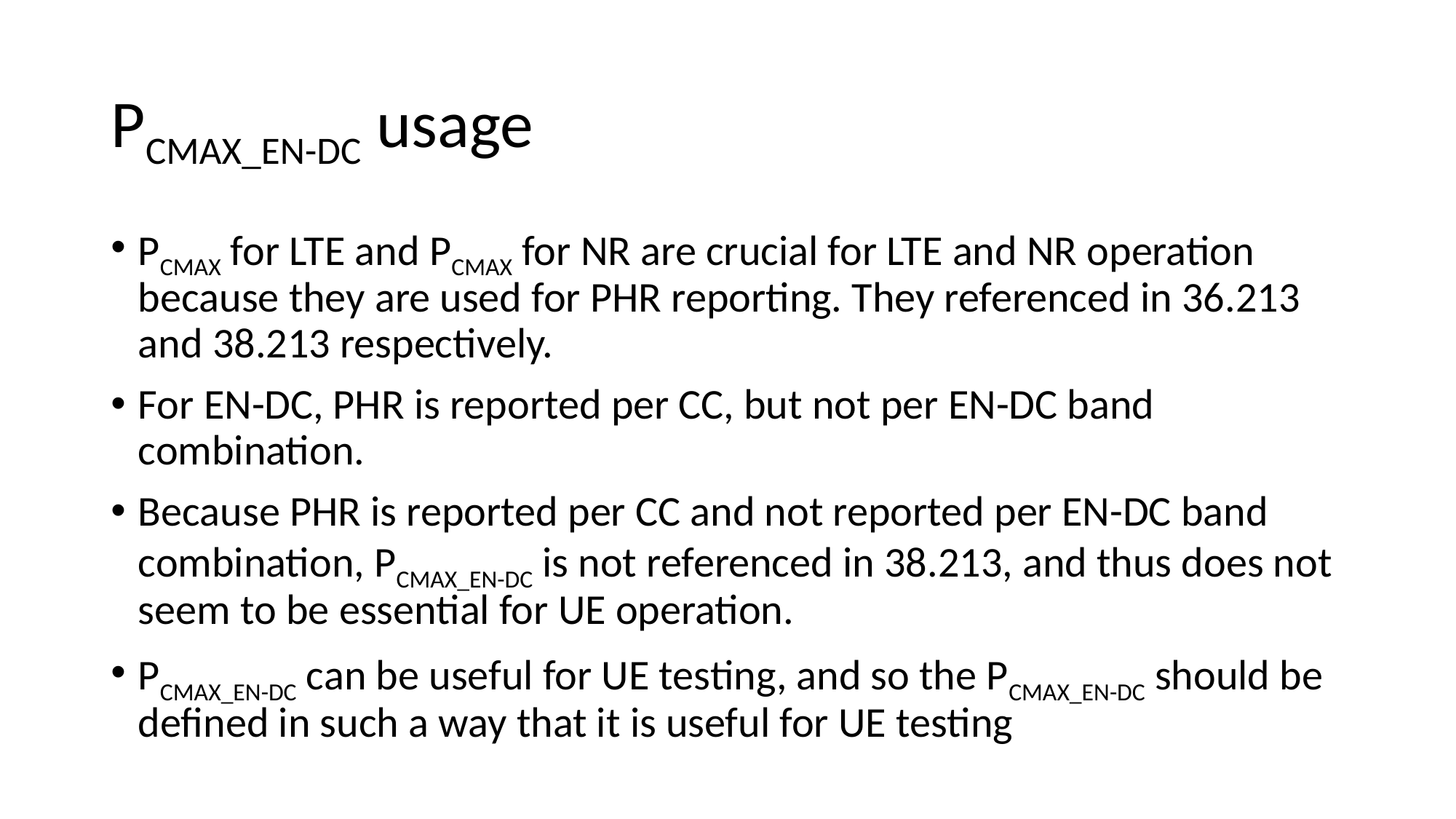

# PCMAX_EN-DC usage
PCMAX for LTE and PCMAX for NR are crucial for LTE and NR operation because they are used for PHR reporting. They referenced in 36.213 and 38.213 respectively.
For EN-DC, PHR is reported per CC, but not per EN-DC band combination.
Because PHR is reported per CC and not reported per EN-DC band combination, PCMAX_EN-DC is not referenced in 38.213, and thus does not seem to be essential for UE operation.
PCMAX_EN-DC can be useful for UE testing, and so the PCMAX_EN-DC should be defined in such a way that it is useful for UE testing